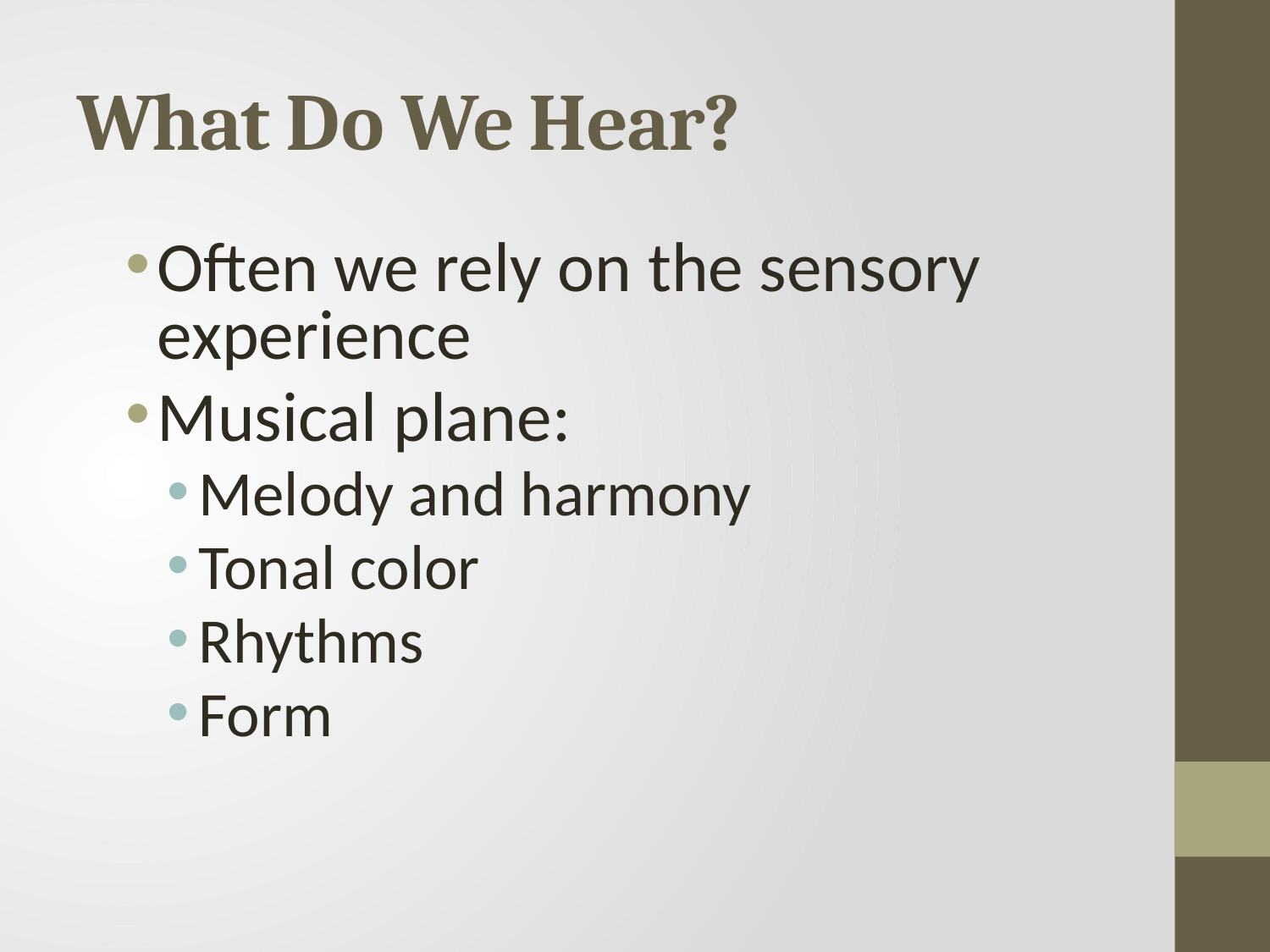

# What Do We Hear?
Often we rely on the sensory experience
Musical plane:
Melody and harmony
Tonal color
Rhythms
Form